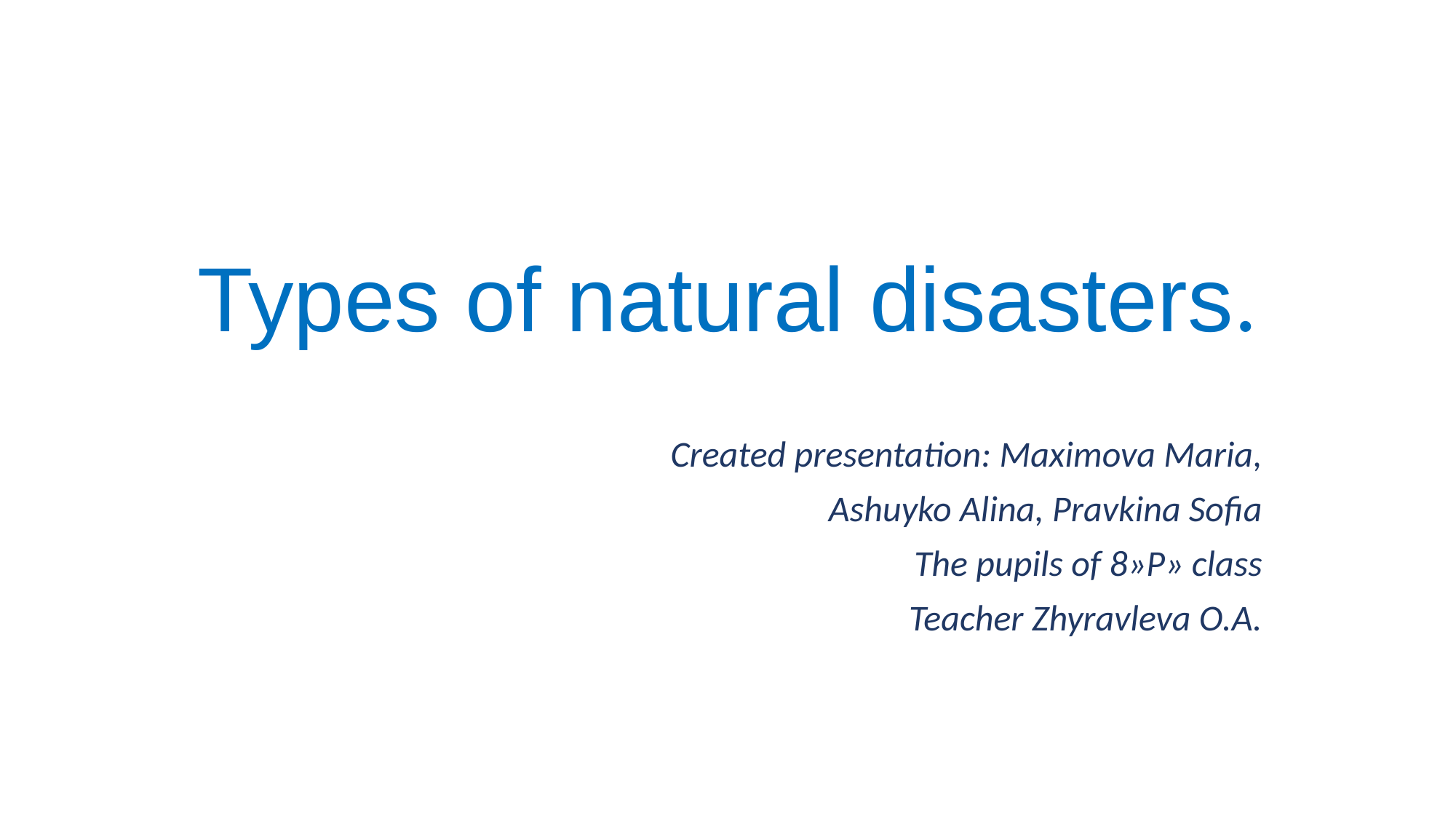

# Types of natural disasters.
Created presentation: Maximova Maria,
Ashuyko Alina, Pravkina Sofia
The pupils of 8»P» class
Teacher Zhyravleva O.A.